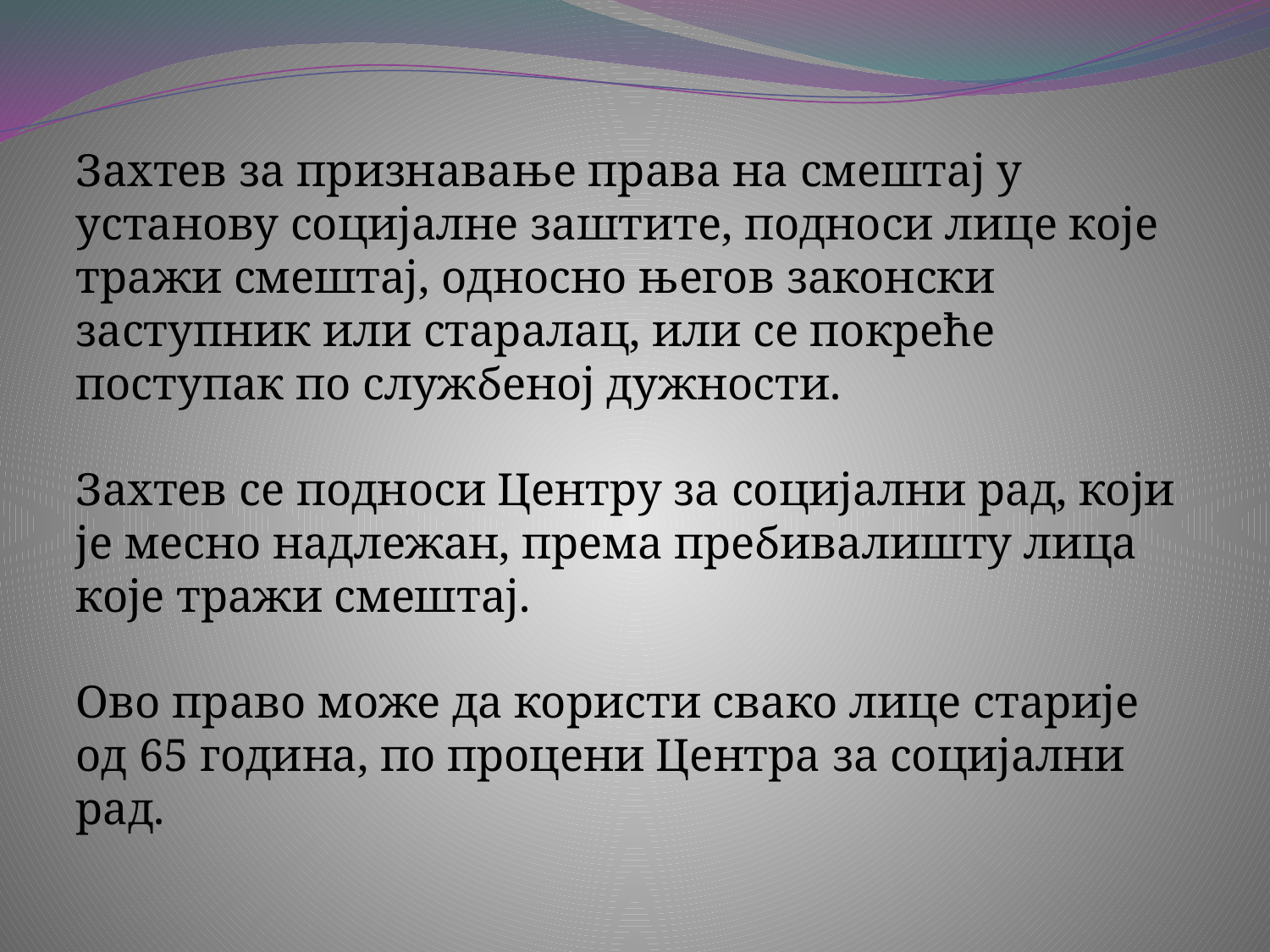

Захтев за признавање права на смештај у установу социјалне заштите, подноси лице које тражи смештај, односно његов законски заступник или старалац, или се покреће поступак по службеној дужности.
Захтев се подноси Центру за социјални рад, који је месно надлежан, према пребивалишту лица које тражи смештај.
Ово право може да користи свако лице старије од 65 година, по процени Центра за социјални рад.